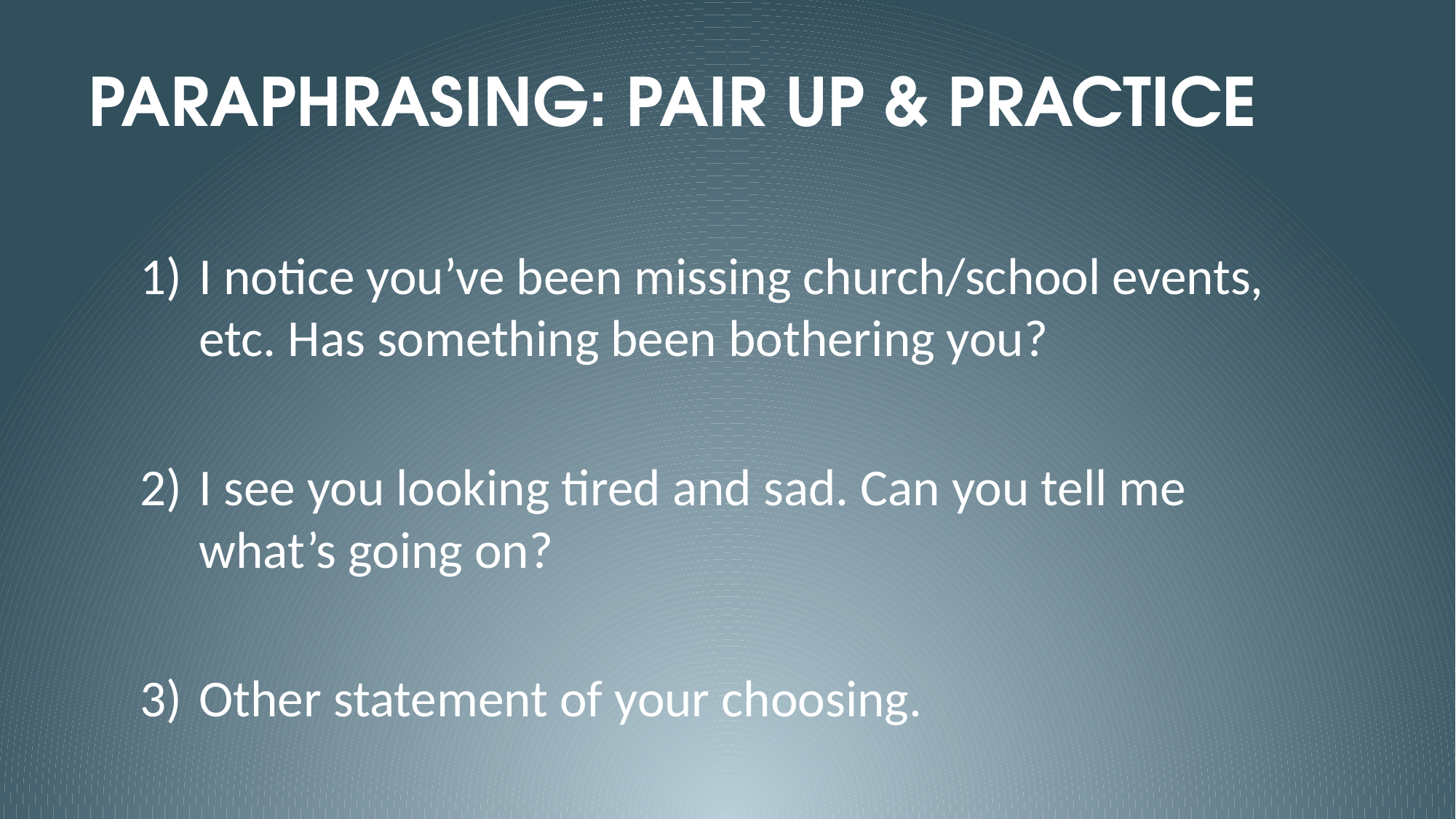

# PARAPHRASING: PAIR UP & PRACTICE

I notice you’ve been missing church/school events, etc. Has something been bothering you?

I see you looking tired and sad. Can you tell me what’s going on?

Other statement of your choosing.